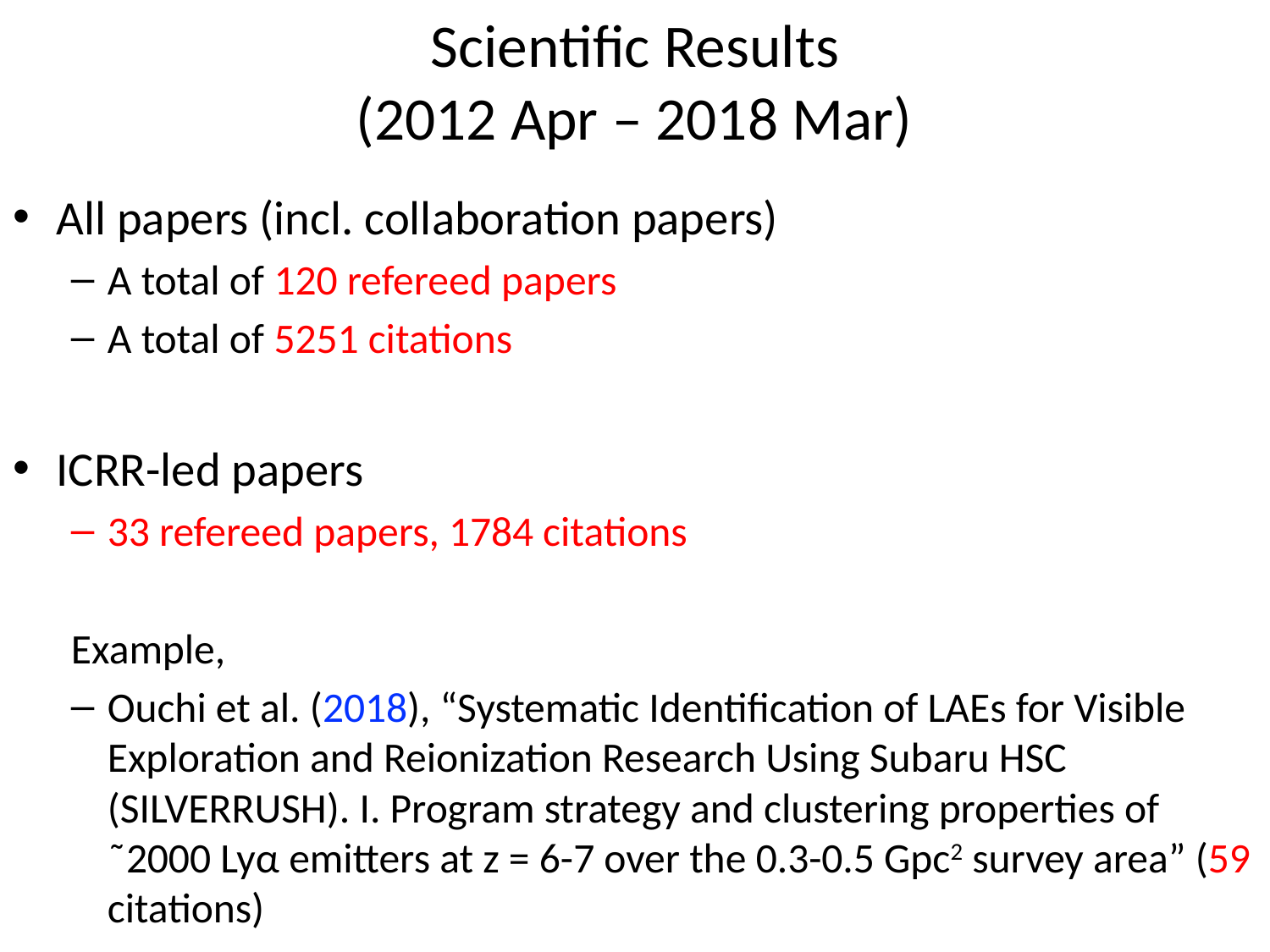

# Scientific Results (2012 Apr – 2018 Mar)
All papers (incl. collaboration papers)
A total of 120 refereed papers
A total of 5251 citations

ICRR-led papers
33 refereed papers, 1784 citations

Example,
Ouchi et al. (2018), “Systematic Identification of LAEs for Visible Exploration and Reionization Research Using Subaru HSC (SILVERRUSH). I. Program strategy and clustering properties of ˜2000 Lyα emitters at z = 6-7 over the 0.3-0.5 Gpc2 survey area” (59 citations)

Citation counts as of May 2018